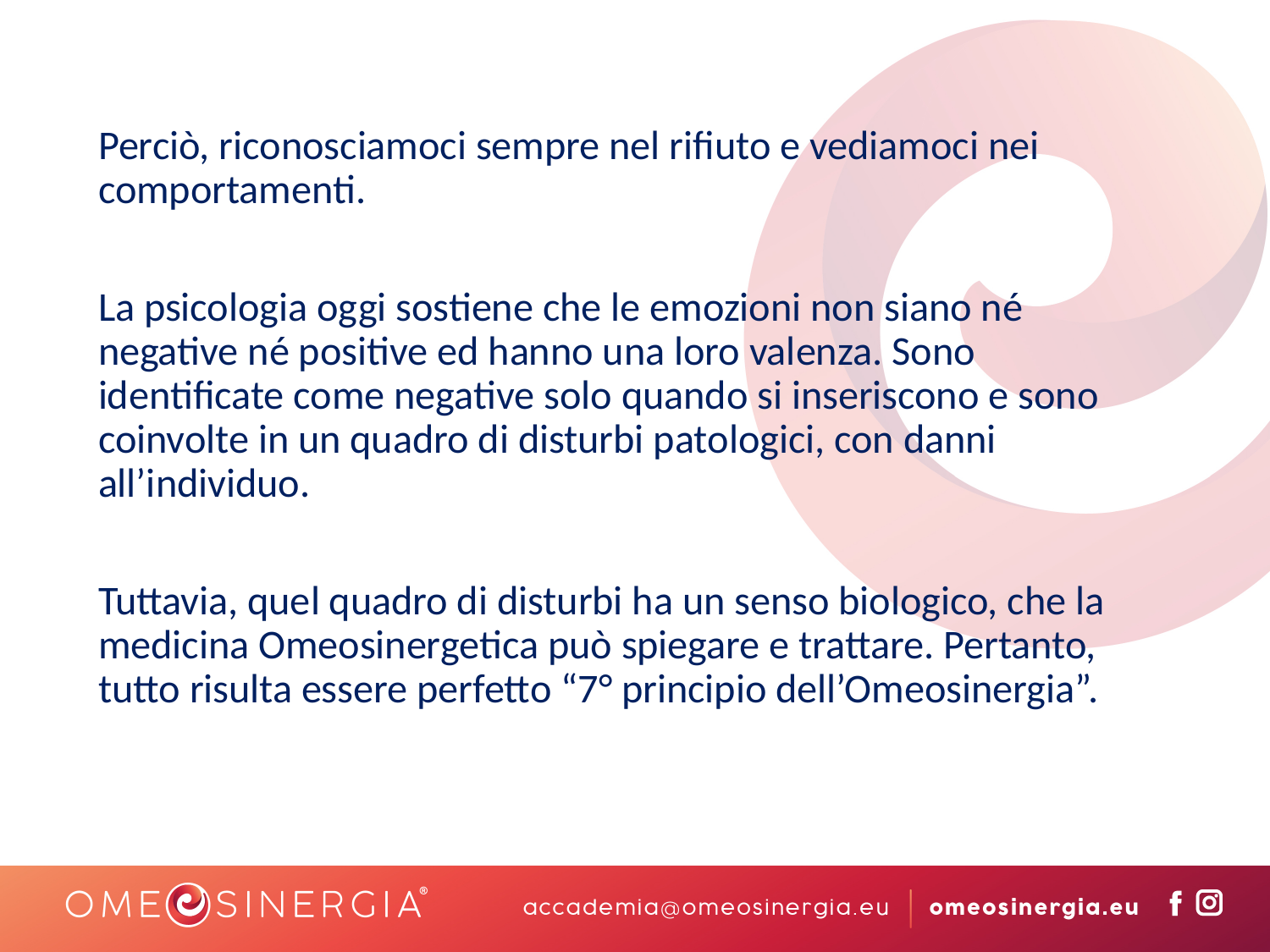

Perciò, riconosciamoci sempre nel rifiuto e vediamoci nei comportamenti.

La psicologia oggi sostiene che le emozioni non siano né negative né positive ed hanno una loro valenza. Sono identificate come negative solo quando si inseriscono e sono coinvolte in un quadro di disturbi patologici, con danni all’individuo.

Tuttavia, quel quadro di disturbi ha un senso biologico, che la medicina Omeosinergetica può spiegare e trattare. Pertanto, tutto risulta essere perfetto “7° principio dell’Omeosinergia”.